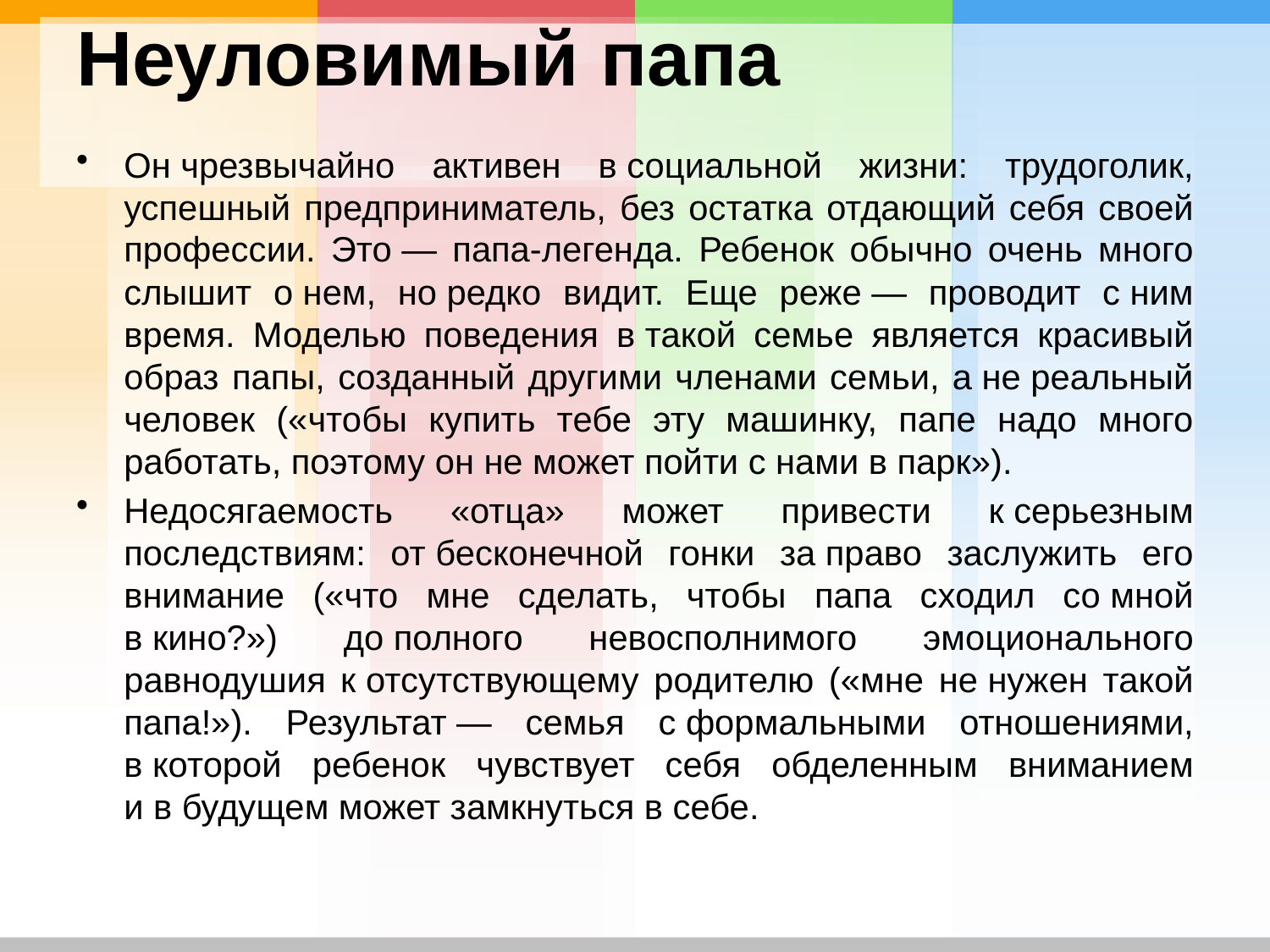

# Неуловимый папа
Он чрезвычайно активен в социальной жизни: трудоголик, успешный предприниматель, без остатка отдающий себя своей профессии. Это — папа-легенда. Ребенок обычно очень много слышит о нем, но редко видит. Еще реже — проводит с ним время. Моделью поведения в такой семье является красивый образ папы, созданный другими членами семьи, а не реальный человек («чтобы купить тебе эту машинку, папе надо много работать, поэтому он не может пойти с нами в парк»).
Недосягаемость «отца» может привести к серьезным последствиям: от бесконечной гонки за право заслужить его внимание («что мне сделать, чтобы папа сходил со мной в кино?») до полного невосполнимого эмоционального равнодушия к отсутствующему родителю («мне не нужен такой папа!»). Результат — семья с формальными отношениями, в которой ребенок чувствует себя обделенным вниманием и в будущем может замкнуться в себе.